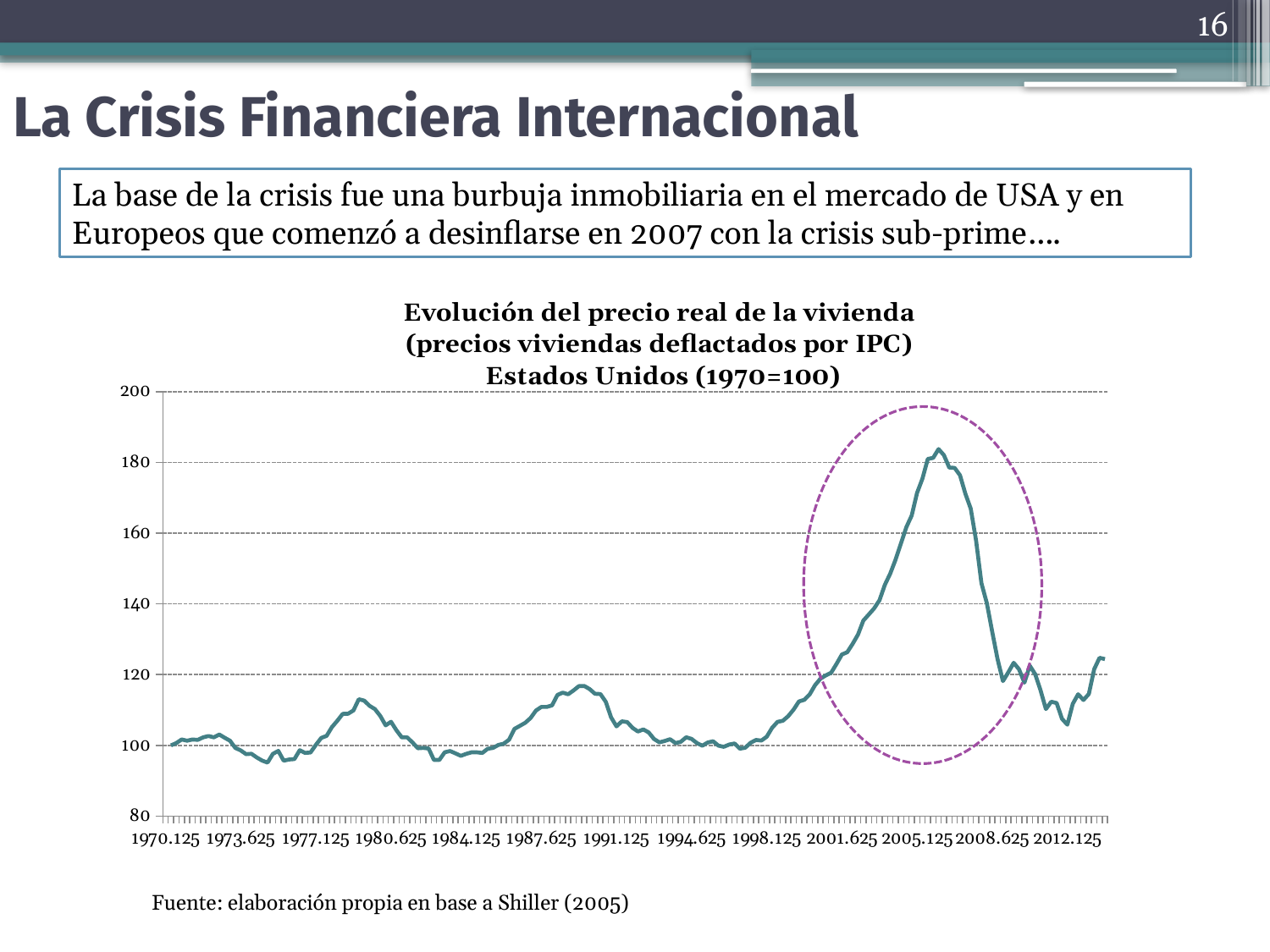

16
# La Crisis Financiera Internacional
La base de la crisis fue una burbuja inmobiliaria en el mercado de USA y en Europeos que comenzó a desinflarse en 2007 con la crisis sub-prime….

### Chart: Evolución del precio real de la vivienda
(precios viviendas deflactados por IPC)
Estados Unidos (1970=100)

| Category |  |
|---|---|
| 1970.125 | None |
| 1970.375 | 100.0 |
| 1970.625 | 100.62934408036914 |
| 1970.875 | 101.66665703086123 |
| 1971.125 | 101.3059317086567 |
| 1971.375 | 101.64153965882556 |
| 1971.625 | 101.54374191959585 |
| 1971.875 | 102.25332913768196 |
| 1972.125 | 102.63593989879622 |
| 1972.375 | 102.25423333424843 |
| 1972.625 | 103.0571623509712 |
| 1972.875 | 102.16037415790201 |
| 1973.125 | 101.31226806549236 |
| 1973.375 | 99.26516687216565 |
| 1973.625 | 98.56274777994311 |
| 1973.875 | 97.50779283059526 |
| 1974.125 | 97.62665343592043 |
| 1974.375 | 96.56060174639327 |
| 1974.625 | 95.68812077504079 |
| 1974.875 | 95.12200830030831 |
| 1975.125 | 97.58863496255225 |
| 1975.375 | 98.42245279299806 |
| 1975.625 | 95.65755789508532 |
| 1975.875 | 96.0034036002689 |
| 1976.125 | 96.11321547437339 |
| 1976.375 | 98.62106267174823 |
| 1976.625 | 97.86785503986685 |
| 1976.875 | 97.9709240572498 |
| 1977.125 | 100.12051691312396 |
| 1977.375 | 102.09743260098617 |
| 1977.625 | 102.6752948145028 |
| 1977.875 | 105.16332845840118 |
| 1978.125 | 106.96552806684672 |
| 1978.375 | 108.8944338000974 |
| 1978.625 | 108.93778680293369 |
| 1978.875 | 109.86707365582113 |
| 1979.125 | 113.03195637301684 |
| 1979.375 | 112.64370659290275 |
| 1979.625 | 111.16587365997226 |
| 1979.875 | 110.25769741509532 |
| 1980.125 | 108.30588706730788 |
| 1980.375 | 105.63955658087677 |
| 1980.625 | 106.65712310621647 |
| 1980.875 | 104.27420042122779 |
| 1981.125 | 102.26692508977087 |
| 1981.375 | 102.24921764938418 |
| 1981.625 | 100.81081226379341 |
| 1981.875 | 99.17472673030534 |
| 1982.125 | 99.27365846630336 |
| 1982.375 | 99.10771573281725 |
| 1982.625 | 95.86852776152703 |
| 1982.875 | 95.87159919408907 |
| 1983.125 | 98.02993967426613 |
| 1983.375 | 98.40534495875035 |
| 1983.625 | 97.73208847479876 |
| 1983.875 | 97.02641871378054 |
| 1984.125 | 97.59174578930272 |
| 1984.375 | 98.02504265563066 |
| 1984.625 | 98.03853058942201 |
| 1984.875 | 97.84152242657122 |
| 1985.125 | 99.01381685074091 |
| 1985.375 | 99.26991373831422 |
| 1985.625 | 100.11386285827321 |
| 1985.875 | 100.47872921375253 |
| 1986.125 | 101.59872878909673 |
| 1986.375 | 104.65244826024615 |
| 1986.625 | 105.50831138603884 |
| 1986.875 | 106.38552451558265 |
| 1987.125 | 107.73712532439619 |
| 1987.375 | 109.83348021614545 |
| 1987.625 | 110.8593437712796 |
| 1987.875 | 110.85769517299818 |
| 1988.125 | 111.29239427126026 |
| 1988.375 | 114.25012450791566 |
| 1988.625 | 114.90506059653075 |
| 1988.875 | 114.4368490174371 |
| 1989.125 | 115.51615678646651 |
| 1989.375 | 116.7302114112678 |
| 1989.625 | 116.78346001019578 |
| 1989.875 | 115.8983532585177 |
| 1990.125 | 114.57921672583889 |
| 1990.375 | 114.50448702311931 |
| 1990.625 | 112.32828349034592 |
| 1990.875 | 107.91150037799402 |
| 1991.125 | 105.36511798056614 |
| 1991.375 | 106.78319103104363 |
| 1991.625 | 106.58057362457983 |
| 1991.875 | 104.93285005868081 |
| 1992.125 | 103.91147860530596 |
| 1992.375 | 104.50235398951662 |
| 1992.625 | 103.64859301117522 |
| 1992.875 | 101.79940792992745 |
| 1993.125 | 100.84906958154 |
| 1993.375 | 101.23665542734457 |
| 1993.625 | 101.73198470690141 |
| 1993.875 | 100.62544850840773 |
| 1994.125 | 101.00789267451303 |
| 1994.375 | 102.28205684099575 |
| 1994.625 | 101.81407471853841 |
| 1994.875 | 100.62569677922707 |
| 1995.125 | 99.89734480700581 |
| 1995.375 | 100.80318562370877 |
| 1995.625 | 101.15380648730358 |
| 1995.875 | 99.9116831731313 |
| 1996.125 | 99.58380526583282 |
| 1996.375 | 100.22678805540077 |
| 1996.625 | 100.53032695540468 |
| 1996.875 | 99.04590431834023 |
| 1997.125 | 99.32479673999275 |
| 1997.375 | 100.72849194017742 |
| 1997.625 | 101.52696454428516 |
| 1997.875 | 101.34979749687685 |
| 1998.125 | 102.43739555963816 |
| 1998.375 | 104.94837724428405 |
| 1998.625 | 106.62843278317222 |
| 1998.875 | 106.9444415761425 |
| 1999.125 | 108.24208186873445 |
| 1999.375 | 110.1074205430758 |
| 1999.625 | 112.41876786491589 |
| 1999.875 | 112.86303717416016 |
| 2000.125 | 114.41842022695796 |
| 2000.375 | 116.99918680802105 |
| 2000.625 | 118.84487691650617 |
| 2000.875 | 119.76794167655765 |
| 2001.125 | 120.52667797601957 |
| 2001.375 | 123.0342242896246 |
| 2001.625 | 125.67590355565363 |
| 2001.875 | 126.32787751980314 |
| 2002.125 | 128.68615818456456 |
| 2002.375 | 131.30825905595808 |
| 2002.625 | 135.26114902479634 |
| 2002.875 | 136.97585084421638 |
| 2003.125 | 138.69391588006778 |
| 2003.375 | 141.0182751177621 |
| 2003.625 | 145.36308418498712 |
| 2003.875 | 148.54944735021905 |
| 2004.125 | 152.52919430001367 |
| 2004.375 | 157.0995096703589 |
| 2004.625 | 161.6589949508048 |
| 2004.875 | 164.97187067850538 |
| 2005.125 | 171.3532661285785 |
| 2005.375 | 175.3727463192543 |
| 2005.625 | 180.96089429506472 |
| 2005.875 | 181.28045535321507 |
| 2006.125 | 183.74922048467056 |
| 2006.375 | 182.0484171446953 |
| 2006.625 | 178.5319133207443 |
| 2006.875 | 178.43757884483878 |
| 2007.125 | 176.358344985606 |
| 2007.375 | 171.16370335512082 |
| 2007.625 | 166.90826256819437 |
| 2007.875 | 157.8395469824987 |
| 2008.125 | 145.81447047165622 |
| 2008.375 | 140.19008244457163 |
| 2008.625 | 132.12821362709587 |
| 2008.875 | 124.32486725012915 |
| 2009.125 | 118.15534188265143 |
| 2009.375 | 120.63444611877765 |
| 2009.625 | 123.32632176126586 |
| 2009.875 | 121.49709040151804 |
| 2010.125 | 117.72605548444241 |
| 2010.375 | 122.50486541144886 |
| 2010.625 | 120.1383598087182 |
| 2010.875 | 115.5857328423301 |
| 2011.125 | 110.24922399641179 |
| 2011.375 | 112.32465460805022 |
| 2011.625 | 111.95580563890206 |
| 2011.875 | 107.49571694806616 |
| 2012.125 | 105.83772270155085 |
| 2012.375 | 111.70181756814642 |
| 2012.625 | 114.4309655806667 |
| 2012.875 | 112.81853991068641 |
| 2013.125 | 114.51755503329663 |
| 2013.375 | 121.53216165570659 |
| 2013.625 | 124.74830776043945 |
| 2013.875 | 124.3697941128061 |
Fuente: elaboración propia en base a Shiller (2005)